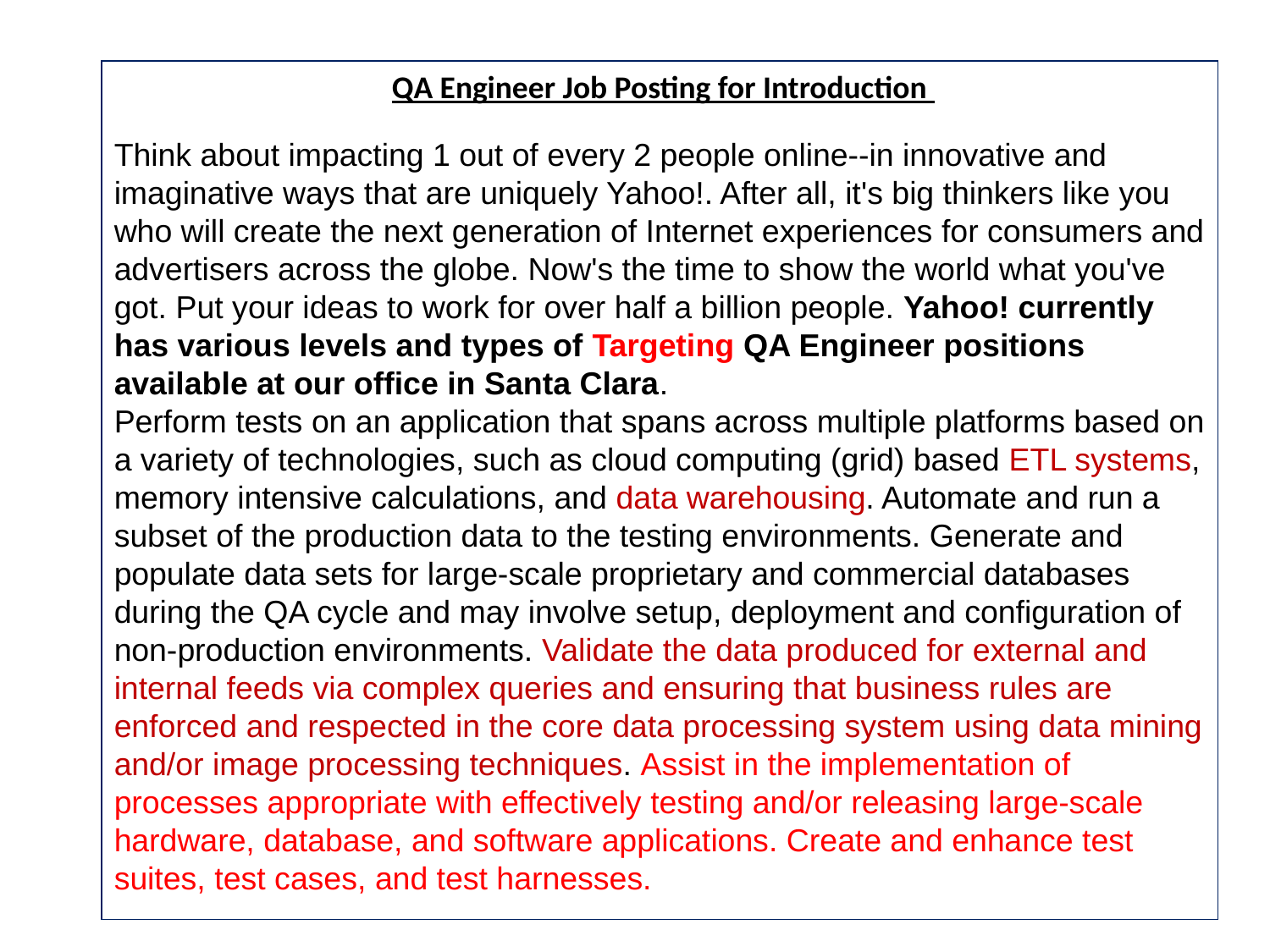

QA Engineer Job Posting for Introduction

Think about impacting 1 out of every 2 people online--in innovative and imaginative ways that are uniquely Yahoo!. After all, it's big thinkers like you who will create the next generation of Internet experiences for consumers and advertisers across the globe. Now's the time to show the world what you've got. Put your ideas to work for over half a billion people. Yahoo! currently has various levels and types of Targeting QA Engineer positions available at our office in Santa Clara.
Perform tests on an application that spans across multiple platforms based on a variety of technologies, such as cloud computing (grid) based ETL systems, memory intensive calculations, and data warehousing. Automate and run a subset of the production data to the testing environments. Generate and populate data sets for large-scale proprietary and commercial databases during the QA cycle and may involve setup, deployment and configuration of non-production environments. Validate the data produced for external and internal feeds via complex queries and ensuring that business rules are enforced and respected in the core data processing system using data mining and/or image processing techniques. Assist in the implementation of processes appropriate with effectively testing and/or releasing large-scale hardware, database, and software applications. Create and enhance test suites, test cases, and test harnesses.